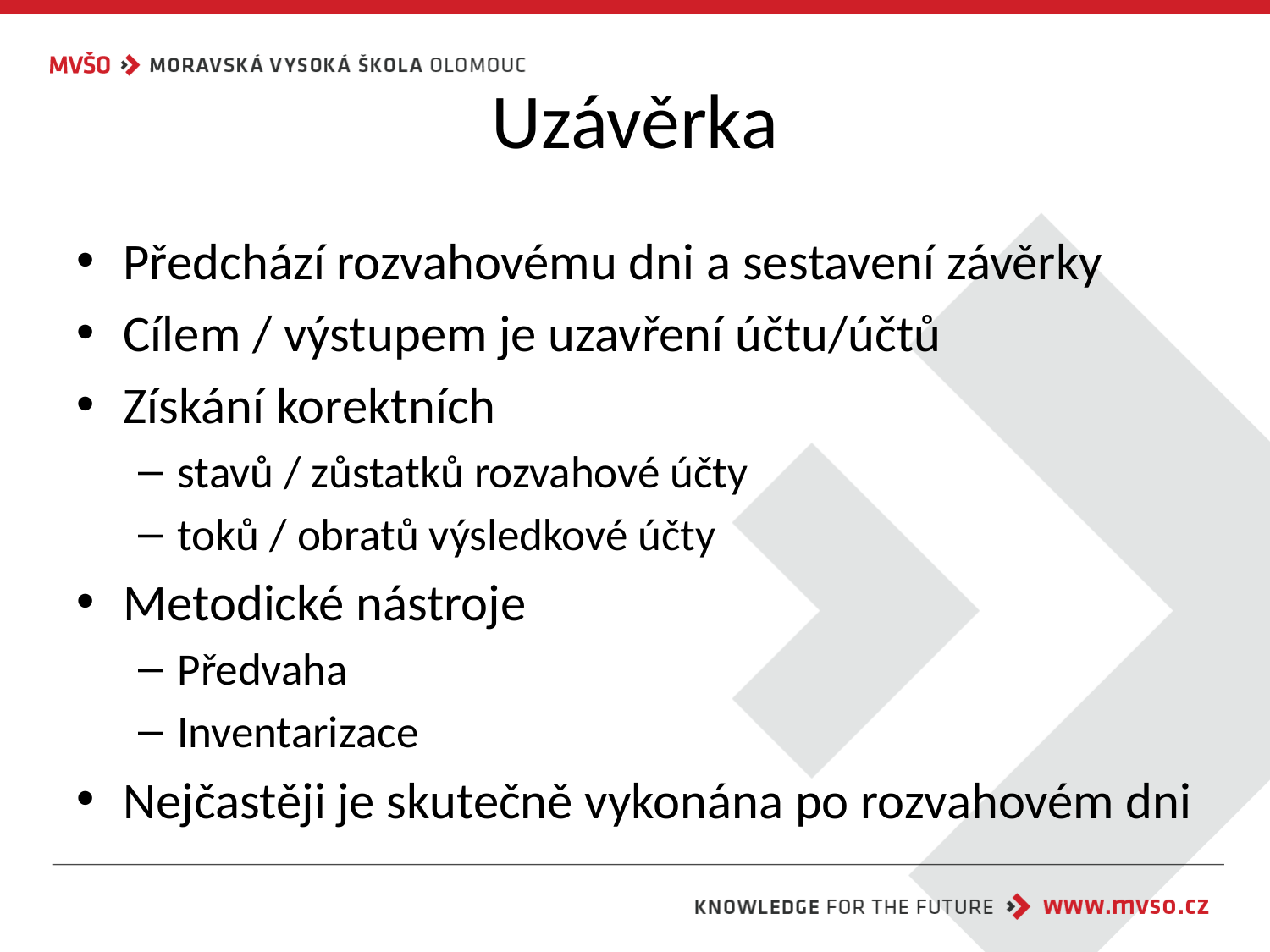

# Uzávěrka
Předchází rozvahovému dni a sestavení závěrky
Cílem / výstupem je uzavření účtu/účtů
Získání korektních
stavů / zůstatků rozvahové účty
toků / obratů výsledkové účty
Metodické nástroje
Předvaha
Inventarizace
Nejčastěji je skutečně vykonána po rozvahovém dni